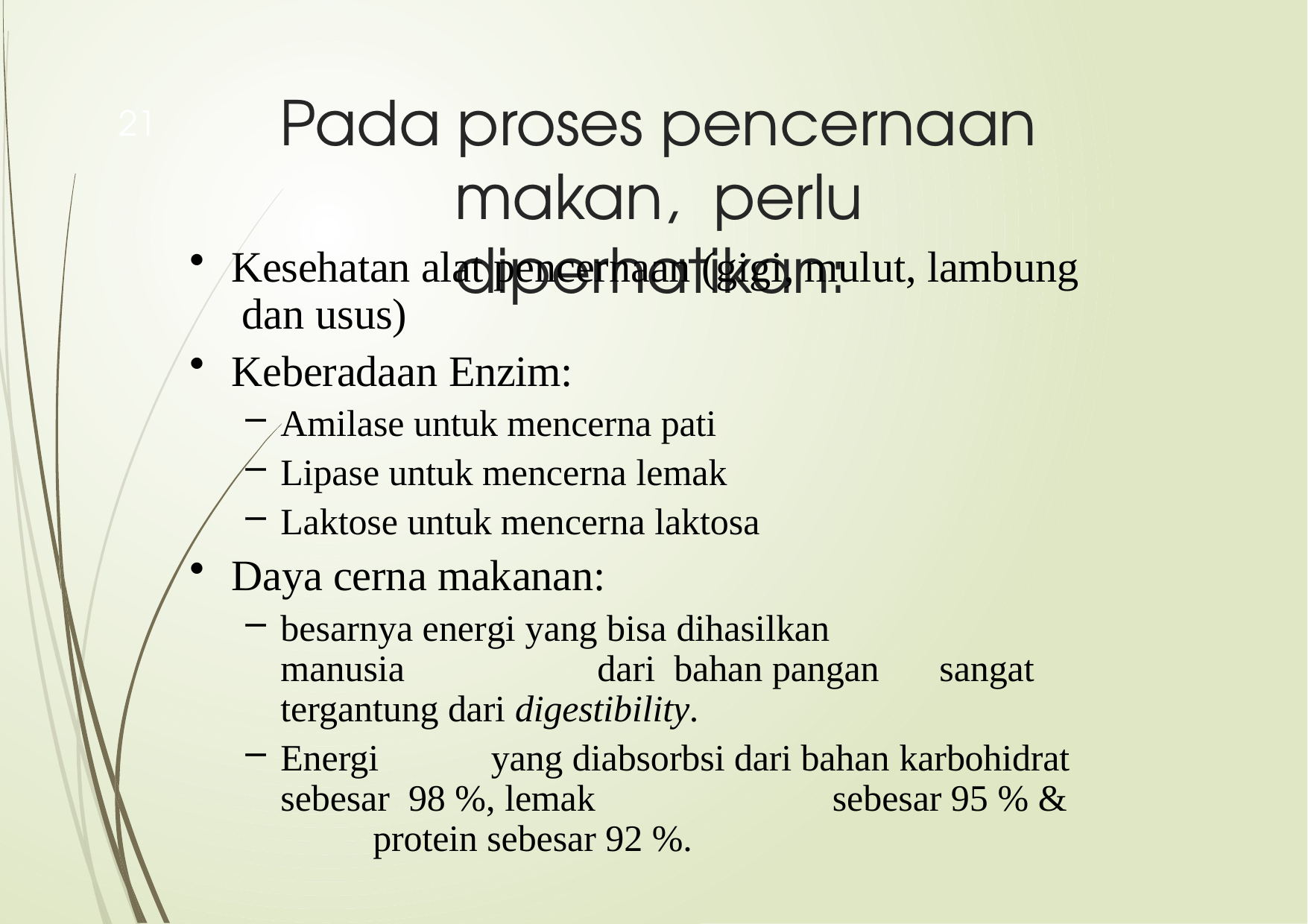

# Pada proses pencernaan makan,  perlu diperhatikan:
21
Kesehatan alat pencernaan (gigi, mulut, lambung  dan usus)
Keberadaan Enzim:
Amilase untuk mencerna pati
Lipase untuk mencerna lemak
Laktose untuk mencerna laktosa
Daya cerna makanan:
besarnya energi yang bisa dihasilkan	manusia	dari  bahan pangan	sangat tergantung dari digestibility.
Energi	yang diabsorbsi dari bahan karbohidrat sebesar  98 %, lemak	sebesar 95 % &	protein sebesar 92 %.